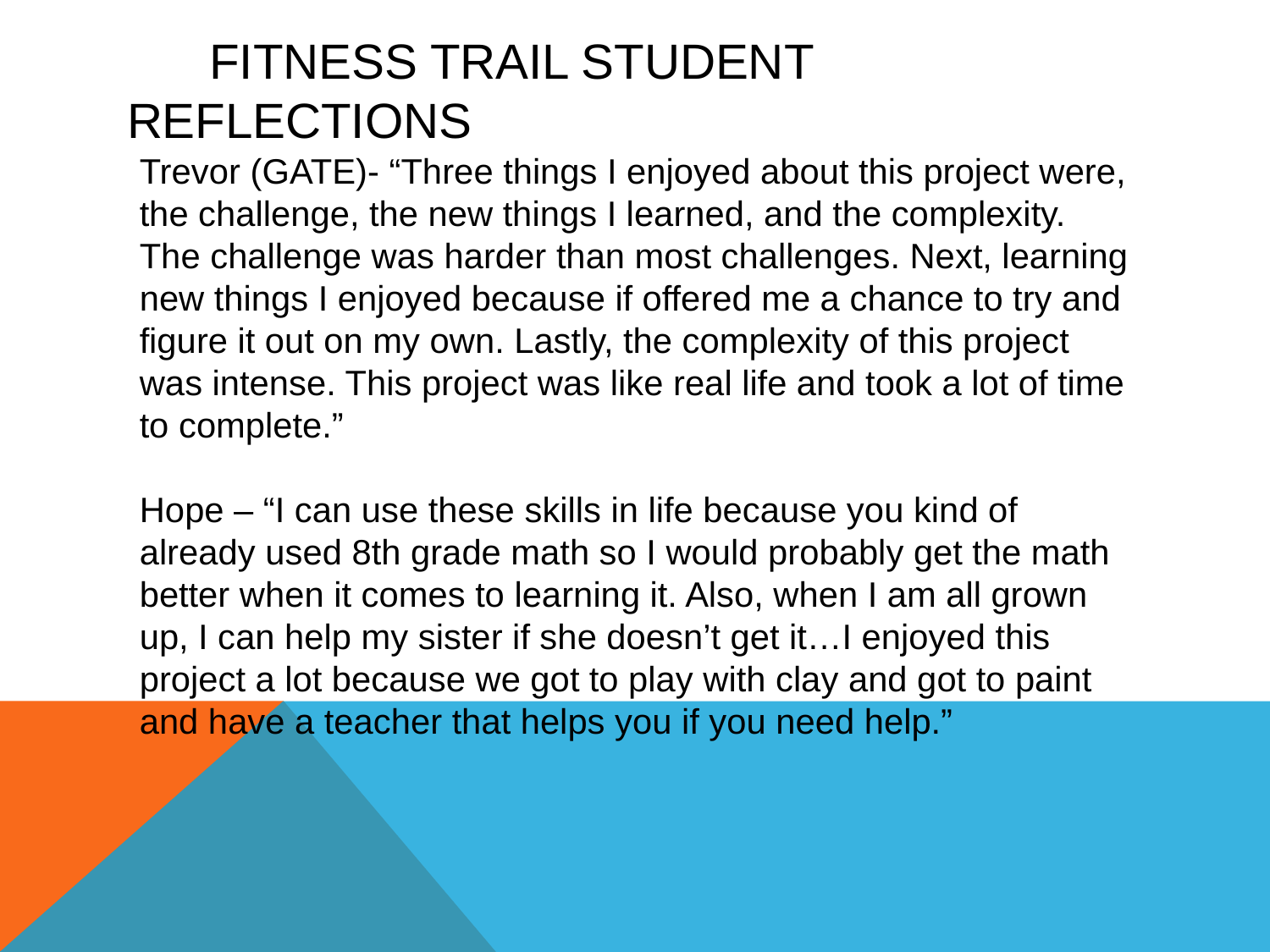

# Fitness Trail Student Reflections
Trevor (GATE)- “Three things I enjoyed about this project were, the challenge, the new things I learned, and the complexity. The challenge was harder than most challenges. Next, learning new things I enjoyed because if offered me a chance to try and figure it out on my own. Lastly, the complexity of this project was intense. This project was like real life and took a lot of time to complete.”

Hope – “I can use these skills in life because you kind of already used 8th grade math so I would probably get the math better when it comes to learning it. Also, when I am all grown up, I can help my sister if she doesn’t get it…I enjoyed this project a lot because we got to play with clay and got to paint and have a teacher that helps you if you need help.”